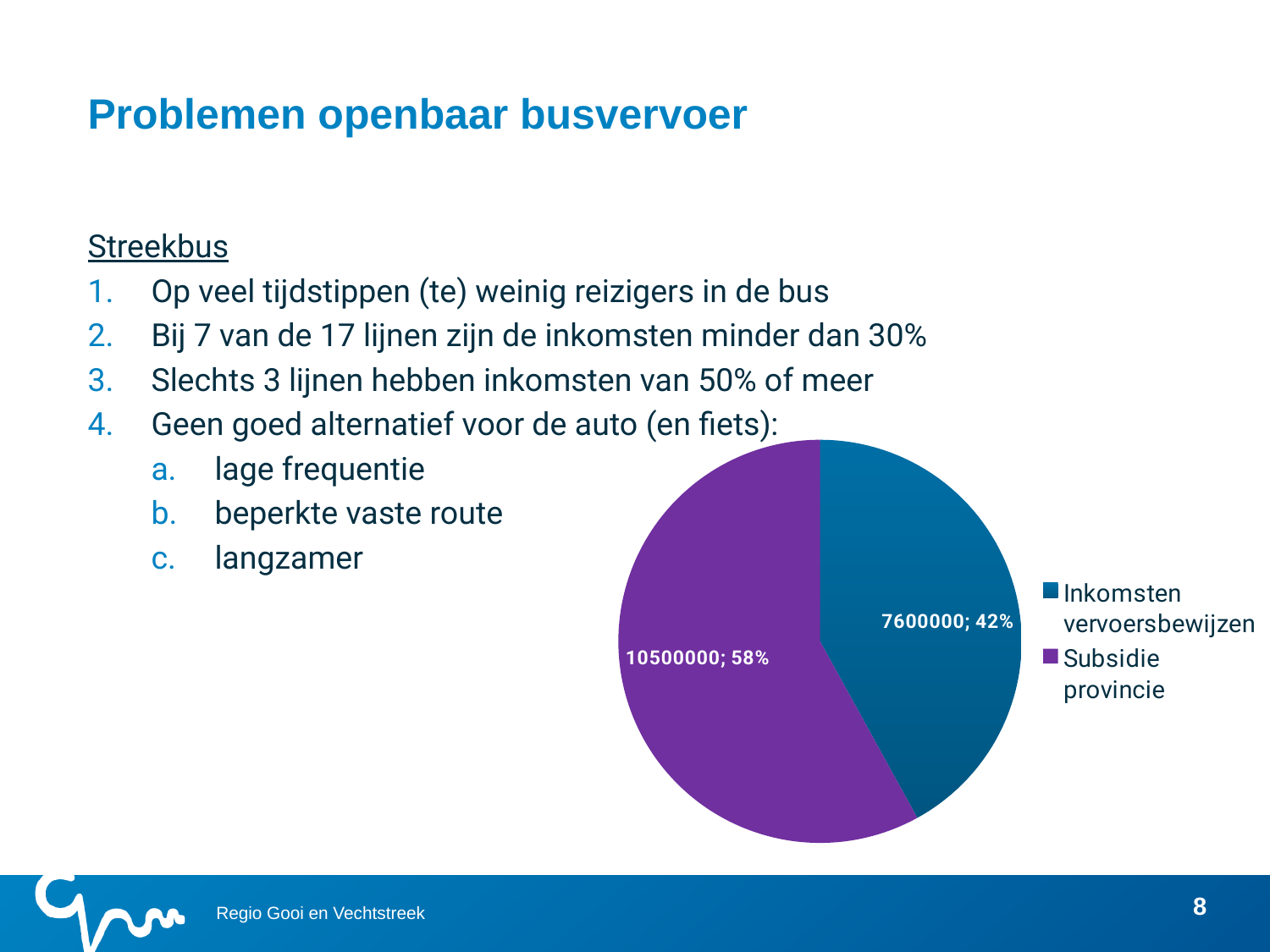

# Problemen openbaar busvervoer
Streekbus
Op veel tijdstippen (te) weinig reizigers in de bus
Bij 7 van de 17 lijnen zijn de inkomsten minder dan 30%
Slechts 3 lijnen hebben inkomsten van 50% of meer
Geen goed alternatief voor de auto (en fiets):
lage frequentie
beperkte vaste route
langzamer

### Chart

| Category |  |
|---|---|
| Inkomsten vervoersbewijzen | 7600000.0 |
| Subsidie provincie | 10500000.0 |